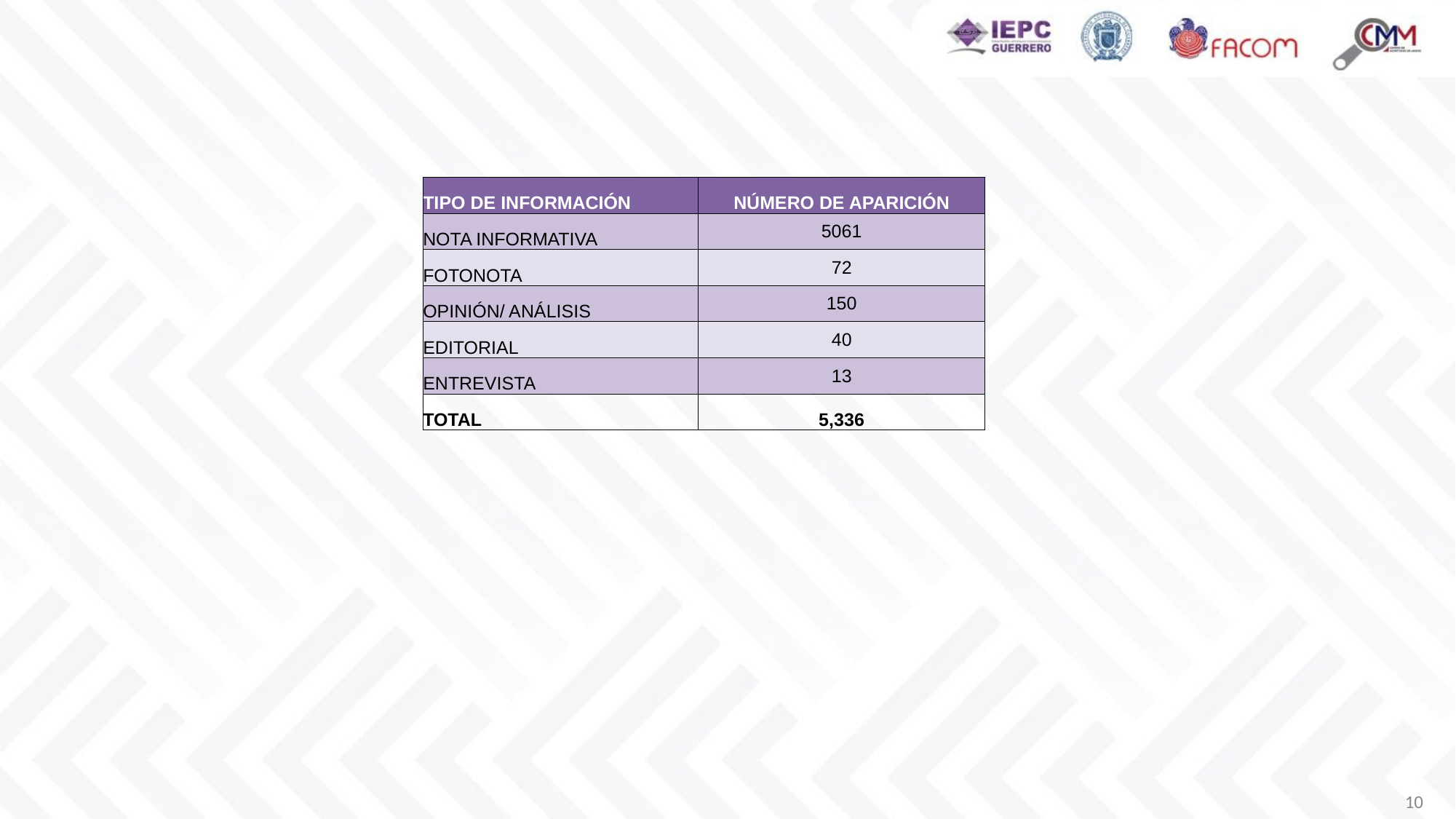

| TIPO DE INFORMACIÓN | NÚMERO DE APARICIÓN |
| --- | --- |
| NOTA INFORMATIVA | 5061 |
| FOTONOTA | 72 |
| OPINIÓN/ ANÁLISIS | 150 |
| EDITORIAL | 40 |
| ENTREVISTA | 13 |
| TOTAL | 5,336 |
10